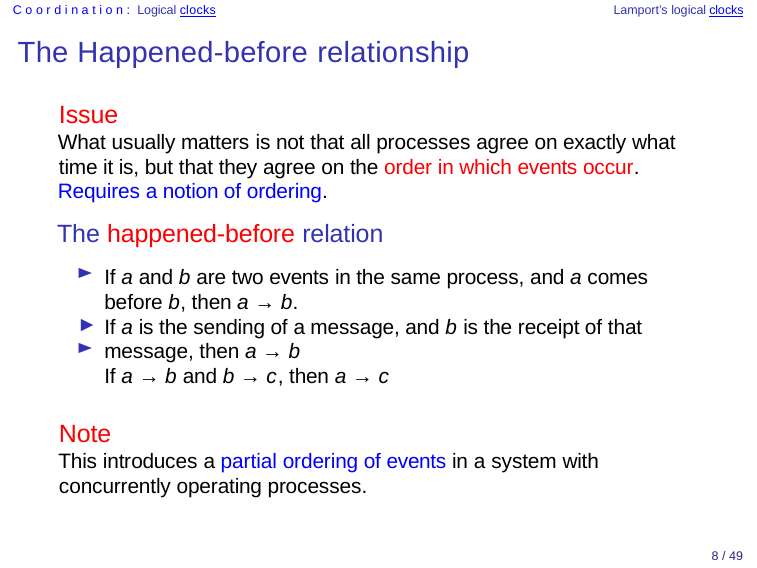

Coordination: Logical clocks	Lamport’s logical clocks
# The Happened-before relationship
Issue
What usually matters is not that all processes agree on exactly what  time it is, but that they agree on the order in which events occur.
Requires a notion of ordering.
The happened-before relation
If a and b are two events in the same process, and a comes  before b, then a → b.
►
If a is the sending of a message, and b is the receipt of that
message, then a → b
If a → b and b → c, then a → c
Note
This introduces a partial ordering of events in a system with  concurrently operating processes.
8 / 49